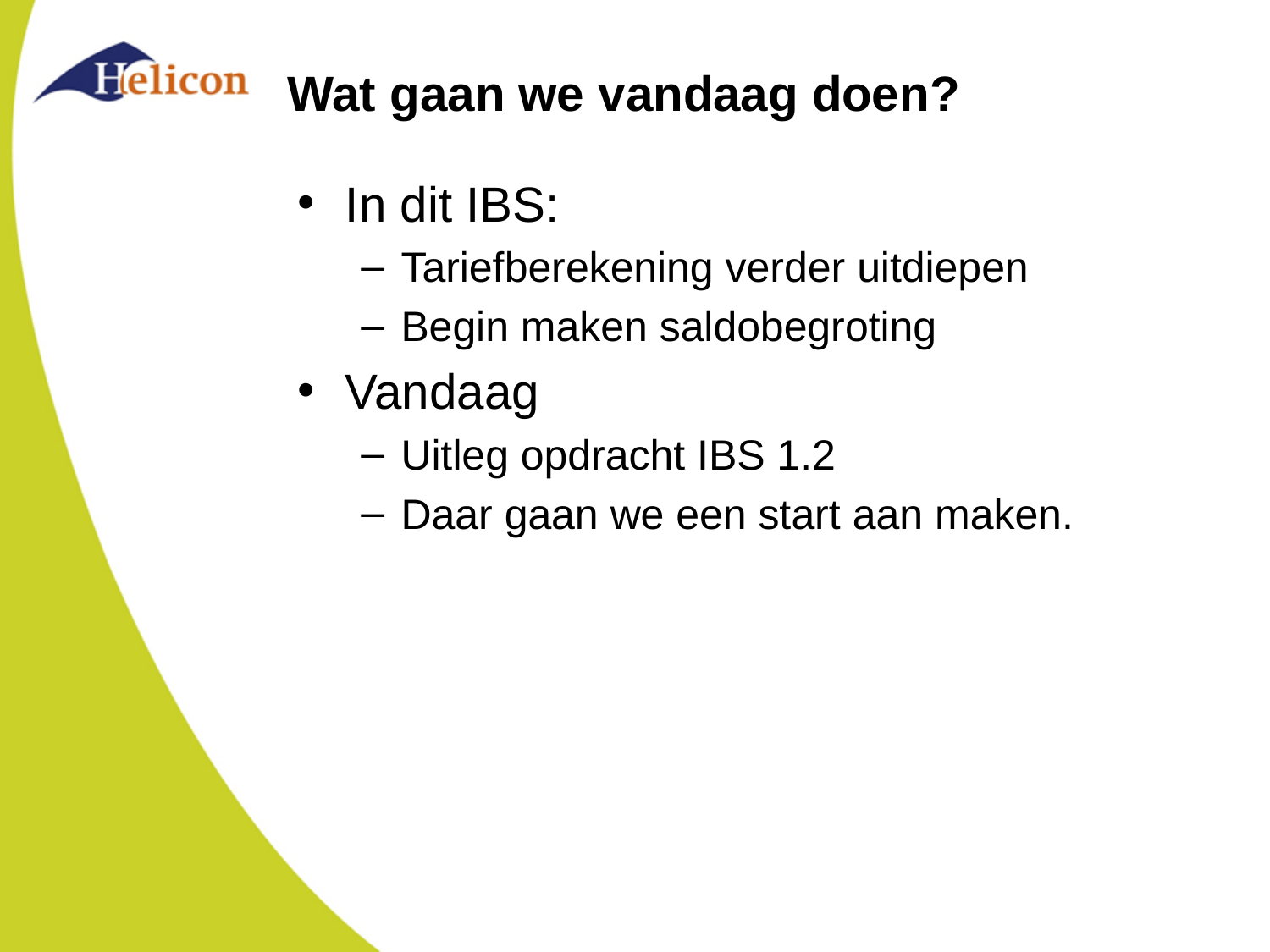

# Wat gaan we vandaag doen?
In dit IBS:
Tariefberekening verder uitdiepen
Begin maken saldobegroting
Vandaag
Uitleg opdracht IBS 1.2
Daar gaan we een start aan maken.